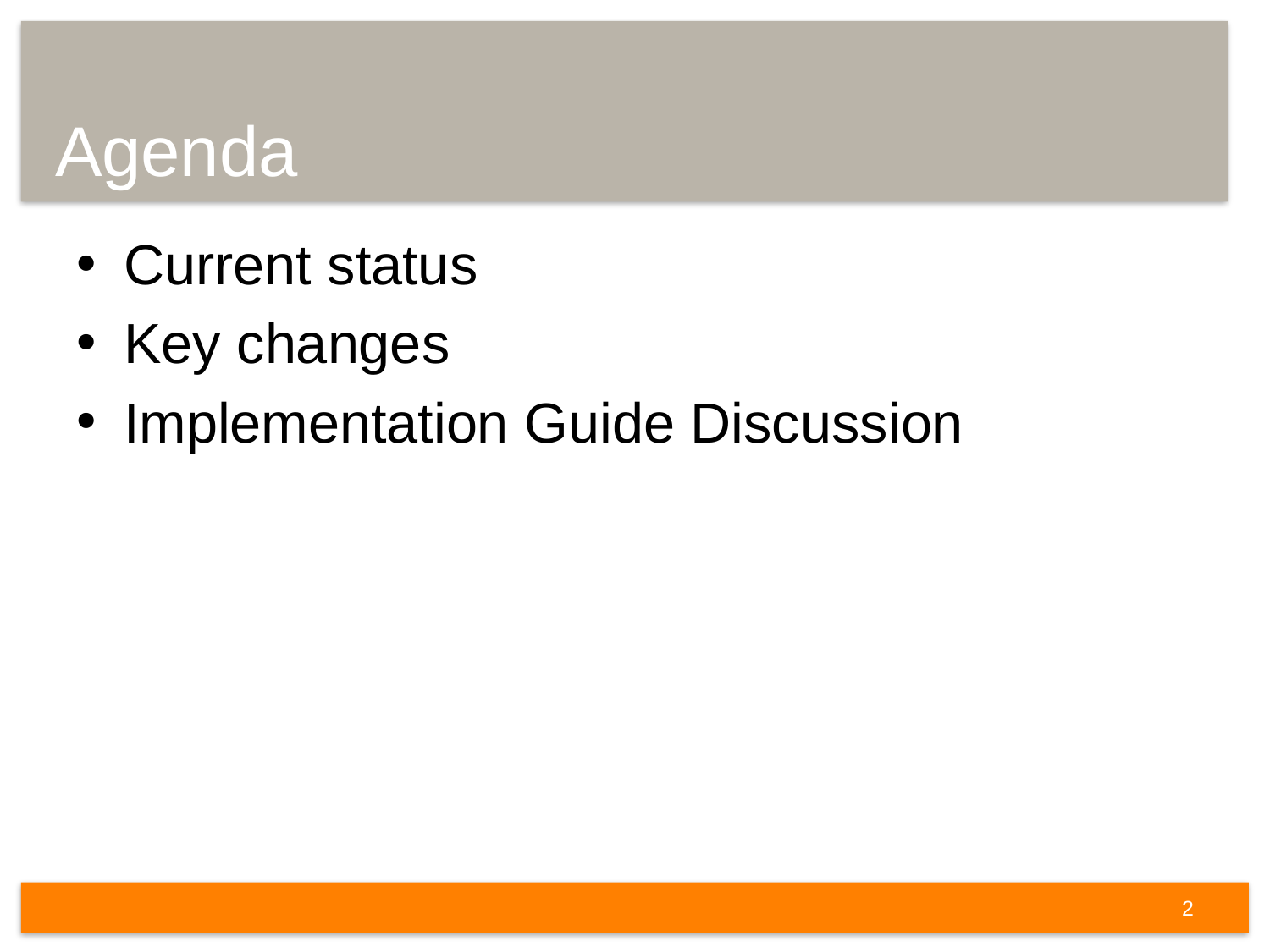

# Agenda
Current status
Key changes
Implementation Guide Discussion

2